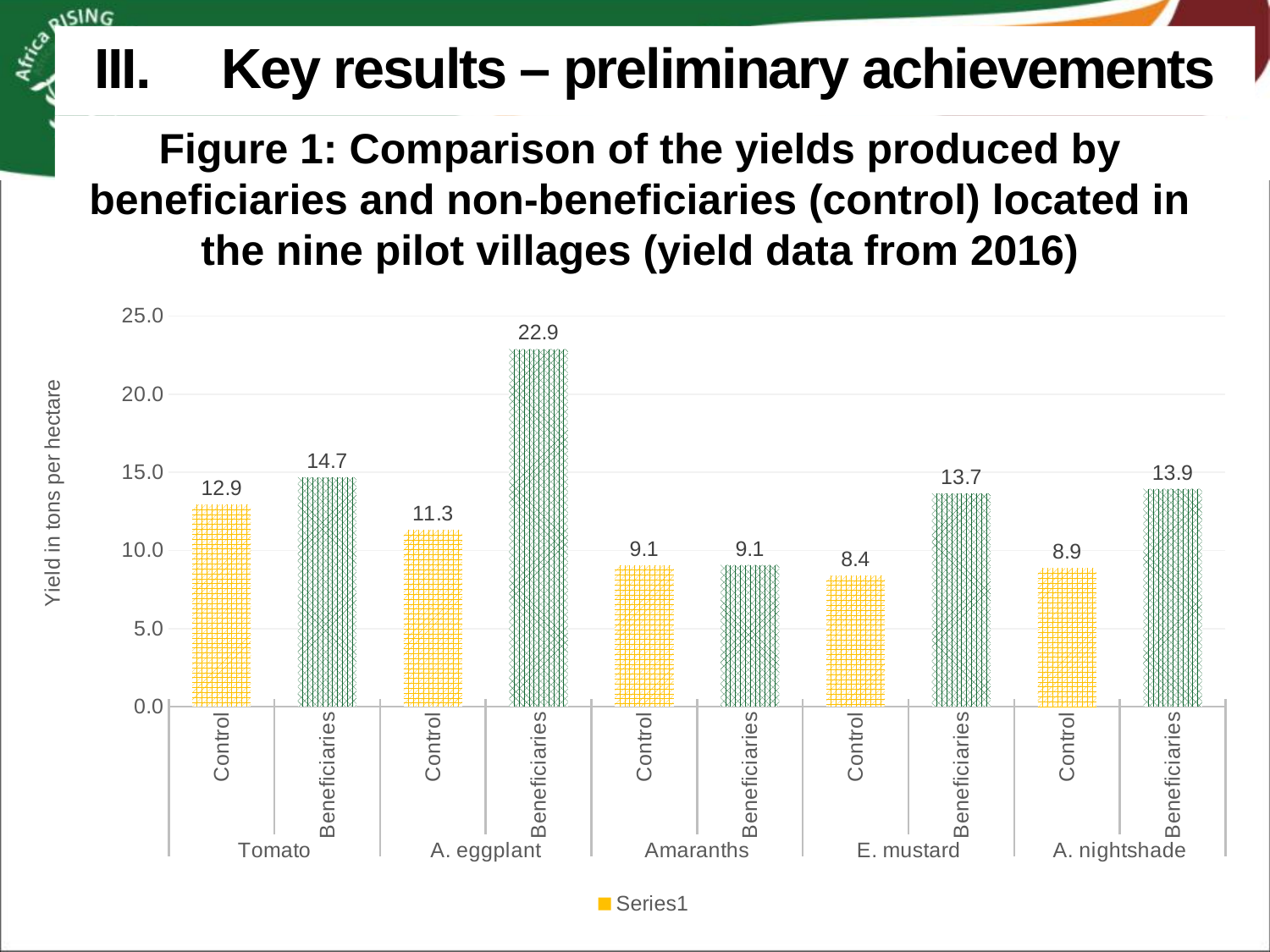

III.	Key results – preliminary achievements
Figure 1: Comparison of the yields produced by beneficiaries and non-beneficiaries (control) located in the nine pilot villages (yield data from 2016)

### Chart

| Category |  |
|---|---|
| Control | 12.9408698024948 |
| Beneficiaries | 14.687173913043477 |
| Control | 11.316818181818181 |
| Beneficiaries | 22.883529411764705 |
| Control | 9.05496673126615 |
| Beneficiaries | 9.075853174603177 |
| Control | 8.395716013071896 |
| Beneficiaries | 13.651428571428571 |
| Control | 8.863594345238093 |
| Beneficiaries | 13.946324786324787 |